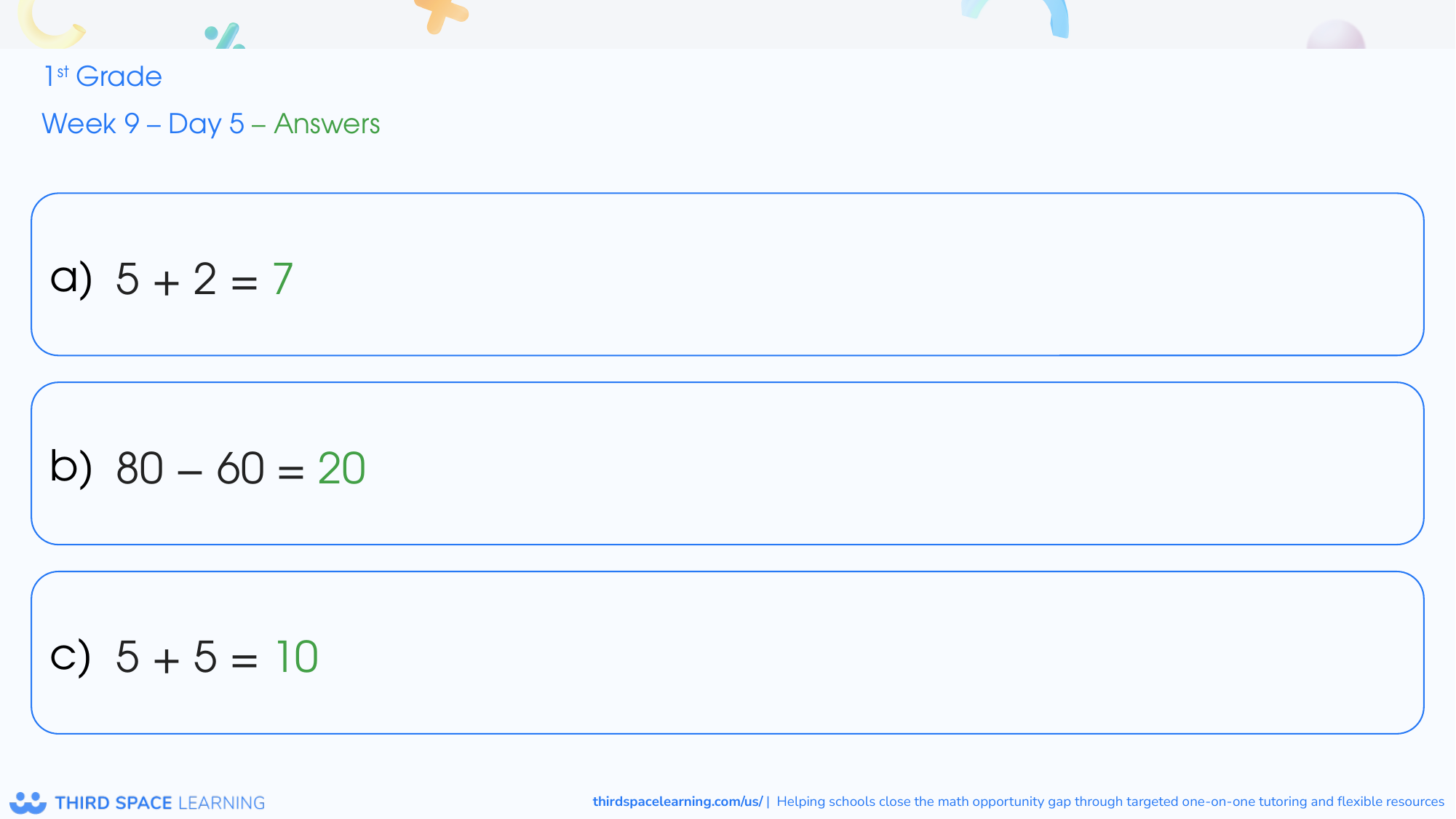

1st Grade
Week 9 – Day 5 – Answers
5 + 2 = 7
80 − 60 = 20
5 + 5 = 10